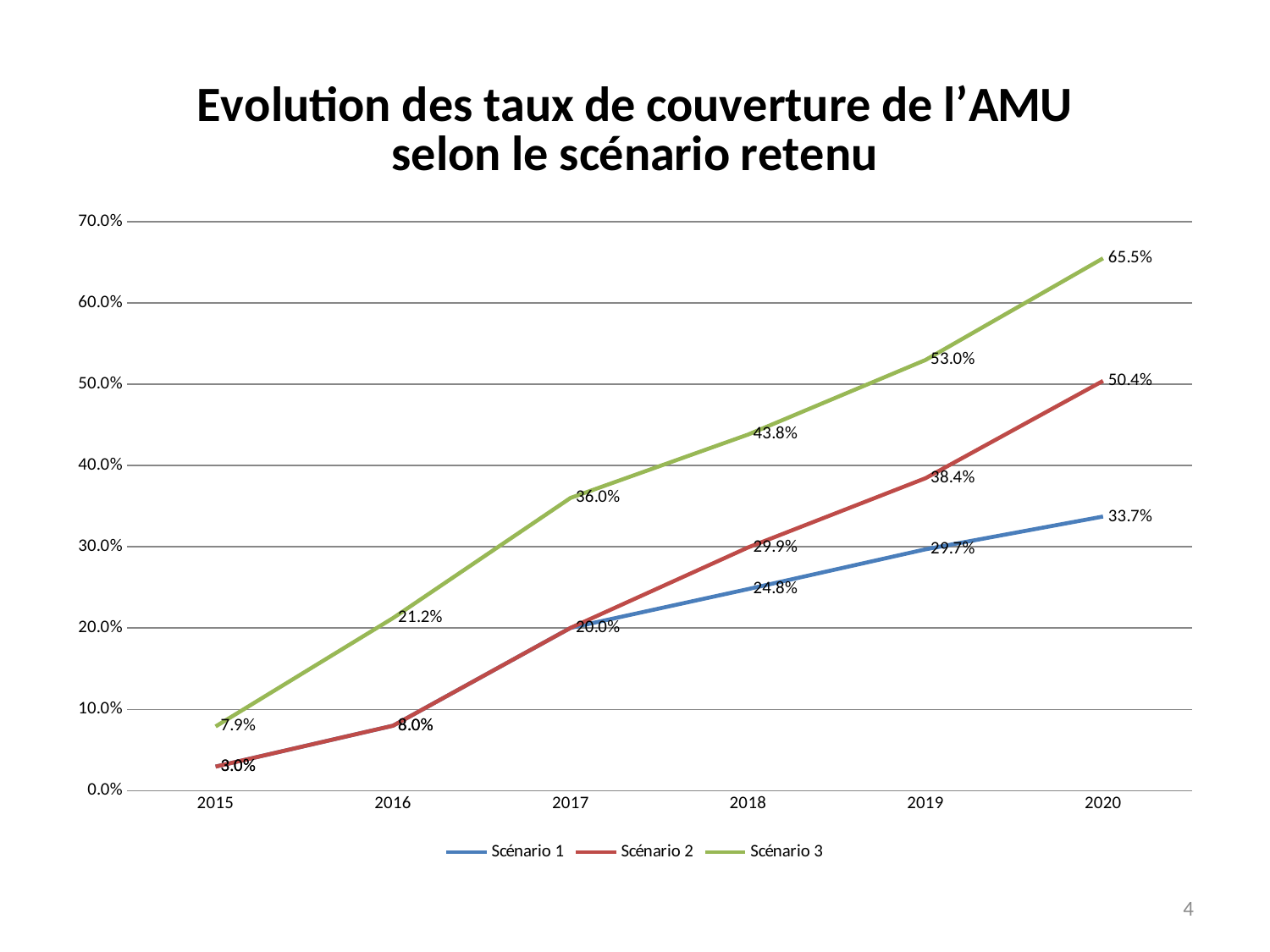

### Chart: Evolution des taux de couverture de l’AMU selon le scénario retenu

| Category | Scénario 1 | Scénario 2 | Scénario 3 |
|---|---|---|---|
| 2015 | 0.029630534553708968 | 0.029630534553708968 | 0.07899311530628936 |
| 2016 | 0.07998840204919547 | 0.07998840204919547 | 0.21237116153456292 |
| 2017 | 0.20025486769226006 | 0.20025486769226006 | 0.36022397346556134 |
| 2018 | 0.24797140694958725 | 0.29924046931251014 | 0.4381719989251179 |
| 2019 | 0.29692617079203415 | 0.3844445583769285 | 0.5299805079621237 |
| 2020 | 0.33725824994220177 | 0.504193665315973 | 0.6550497180846595 |
4